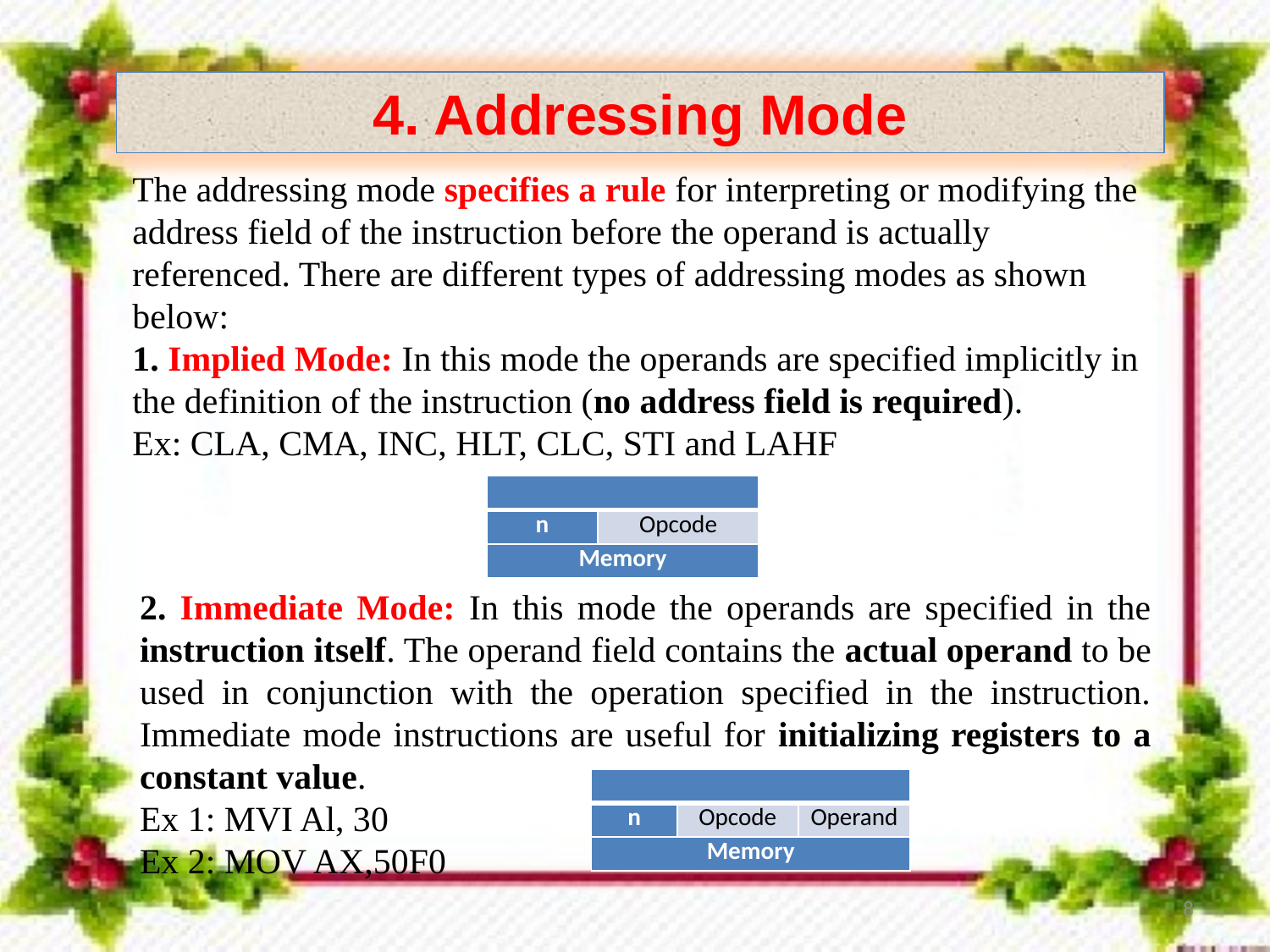

4. Addressing Mode
The addressing mode specifies a rule for interpreting or modifying the address field of the instruction before the operand is actually referenced. There are different types of addressing modes as shown below:
1. Implied Mode: In this mode the operands are specified implicitly in the definition of the instruction (no address field is required).
Ex: CLA, CMA, INC, HLT, CLC, STI and LAHF
|  |  |
| --- | --- |
| n | Opcode |
| Memory |  |
2. Immediate Mode: In this mode the operands are specified in the instruction itself. The operand field contains the actual operand to be used in conjunction with the operation specified in the instruction. Immediate mode instructions are useful for initializing registers to a constant value.
Ex 1: MVI Al, 30
Ex 2: MOV AX,50F0
|  |  |  |
| --- | --- | --- |
| n | Opcode | Operand |
| Memory |  |  |
8